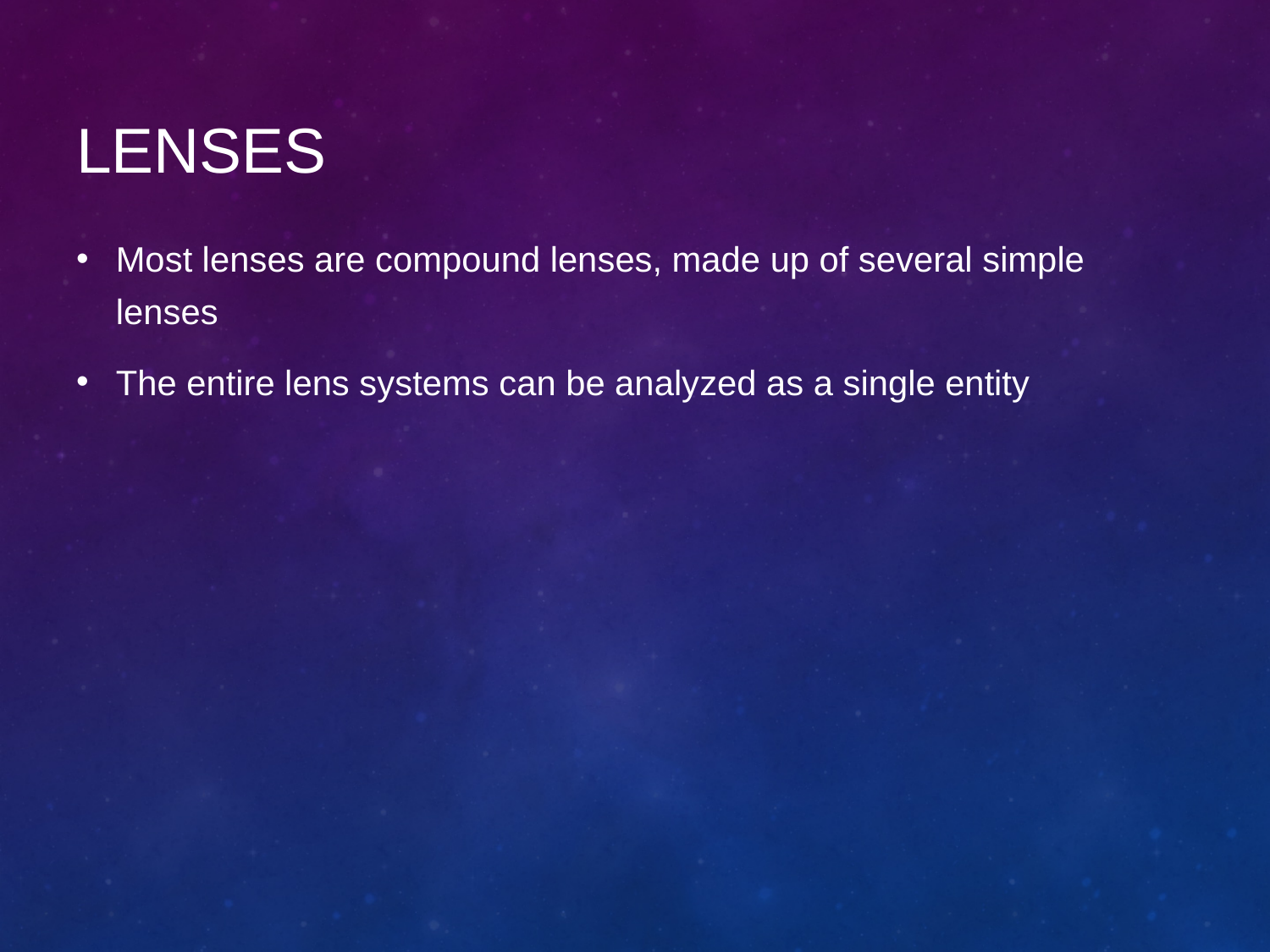

# Lenses
Most lenses are compound lenses, made up of several simple lenses
The entire lens systems can be analyzed as a single entity